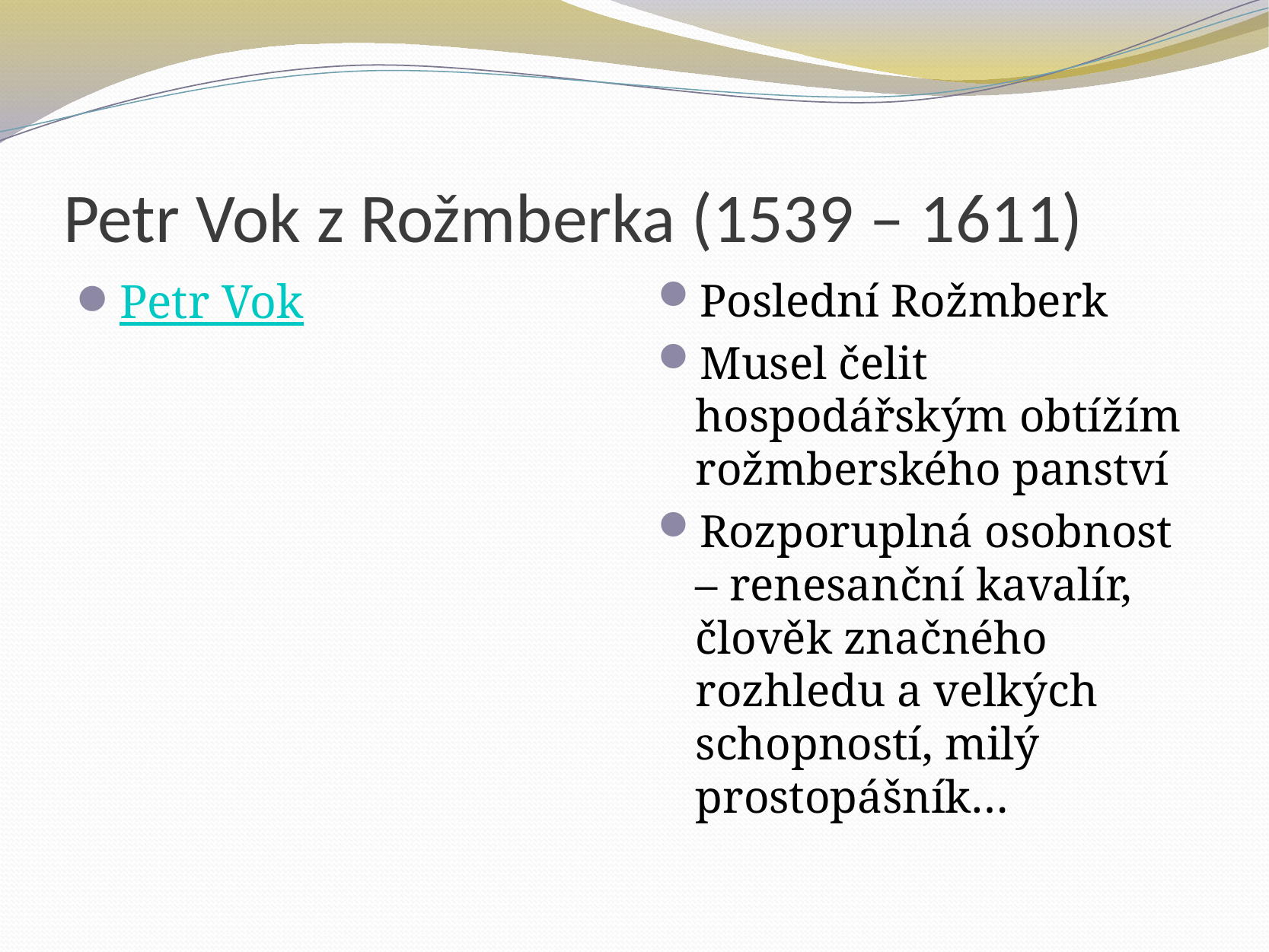

# Petr Vok z Rožmberka (1539 – 1611)
Petr Vok
Poslední Rožmberk
Musel čelit hospodářským obtížím rožmberského panství
Rozporuplná osobnost – renesanční kavalír, člověk značného rozhledu a velkých schopností, milý prostopášník…